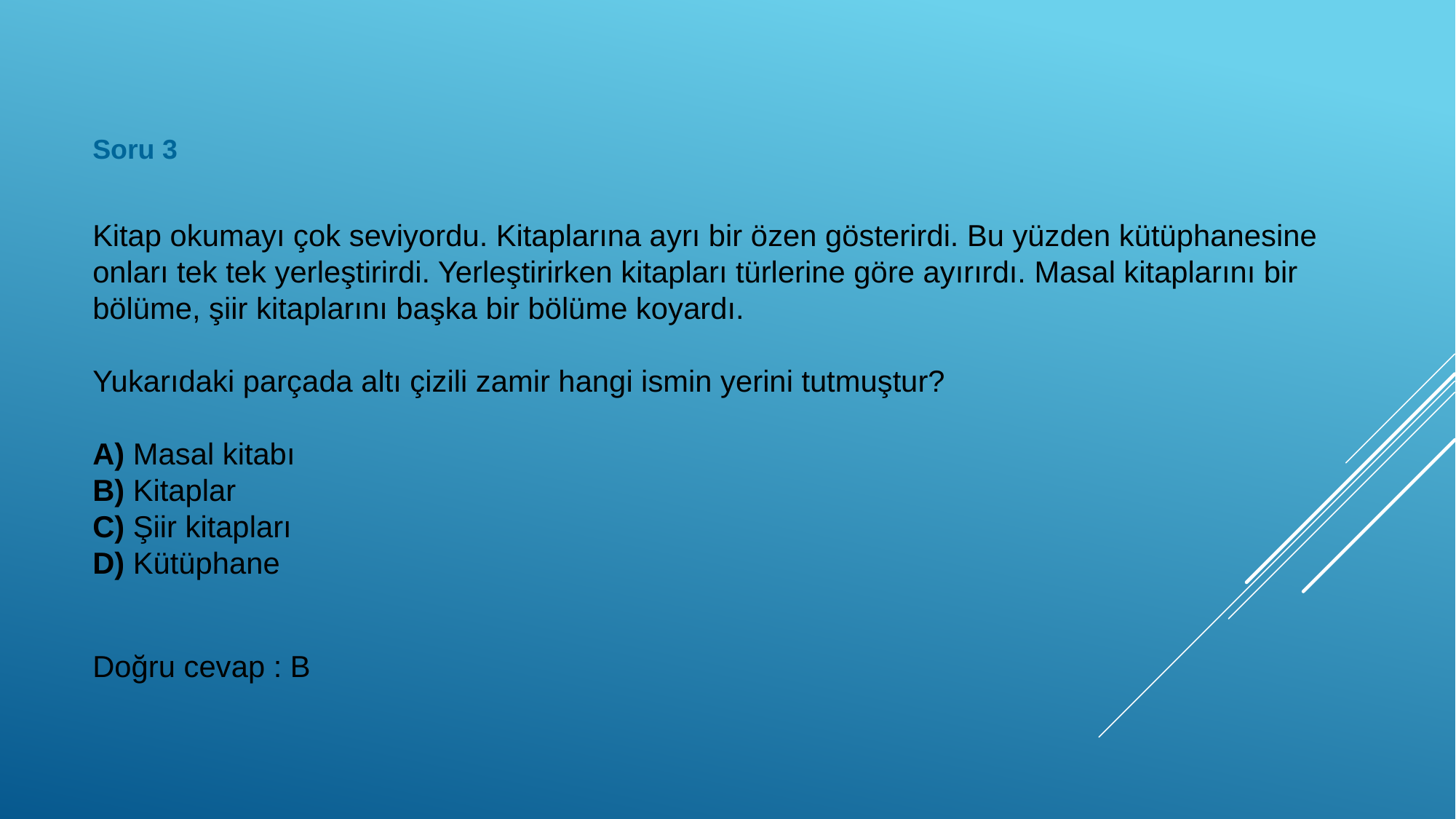

Soru 3
Kitap okumayı çok seviyordu. Kitaplarına ayrı bir özen gösterirdi. Bu yüzden kütüphanesine onları tek tek yerleştirirdi. Yerleştirirken kitapları türlerine göre ayırırdı. Masal kitaplarını bir bölüme, şiir kitaplarını başka bir bölüme koyardı.
Yukarıdaki parçada altı çizili zamir hangi ismin yerini tutmuştur?
A) Masal kitabı
B) Kitaplar
C) Şiir kitapları
D) Kütüphane

Doğru cevap : B